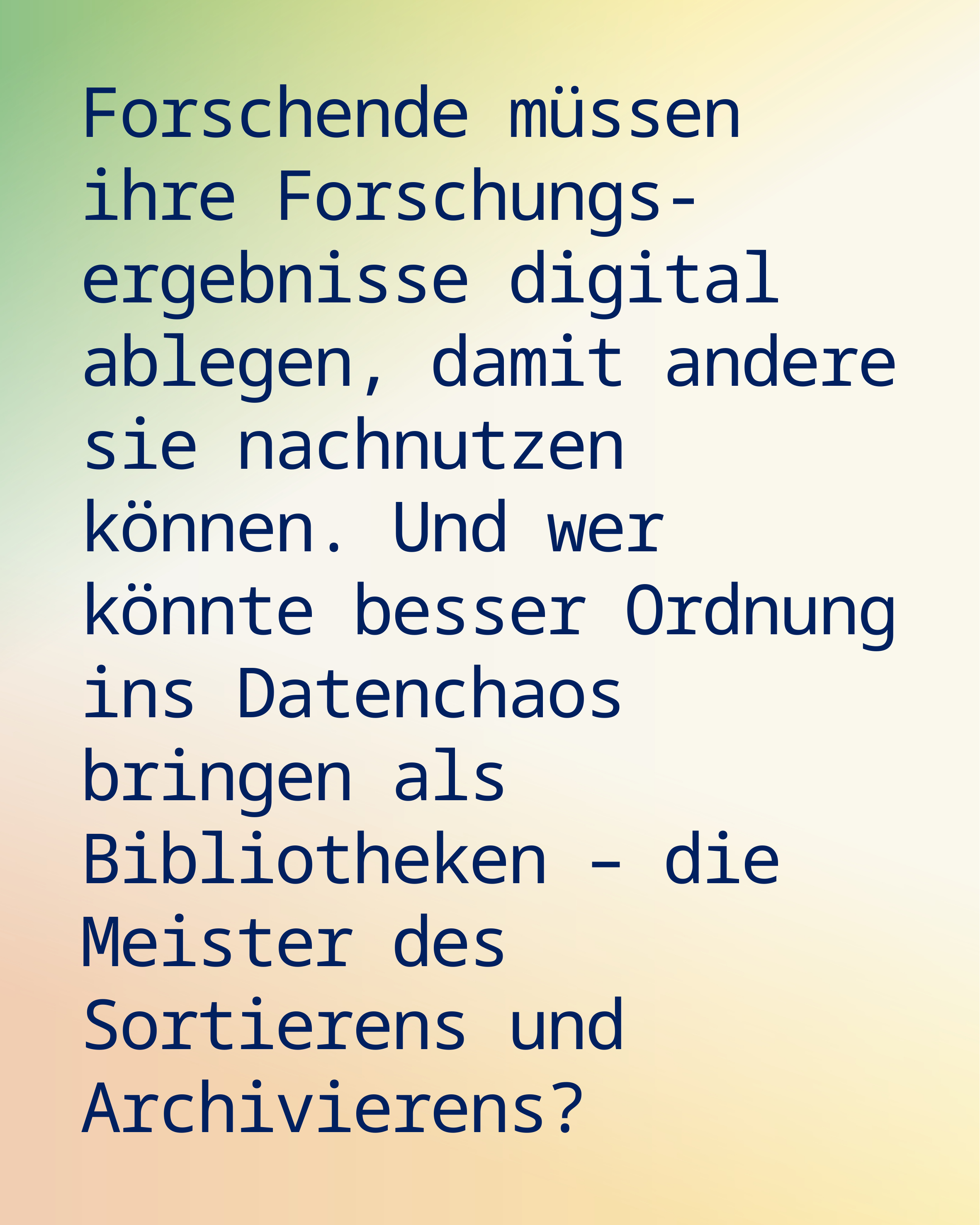

Forschende müssen ihre Forschungs-ergebnisse digital ablegen, damit andere sie nachnutzen können. Und wer könnte besser Ordnung ins Datenchaos bringen als Bibliotheken – die Meister des Sortierens und Archivierens?